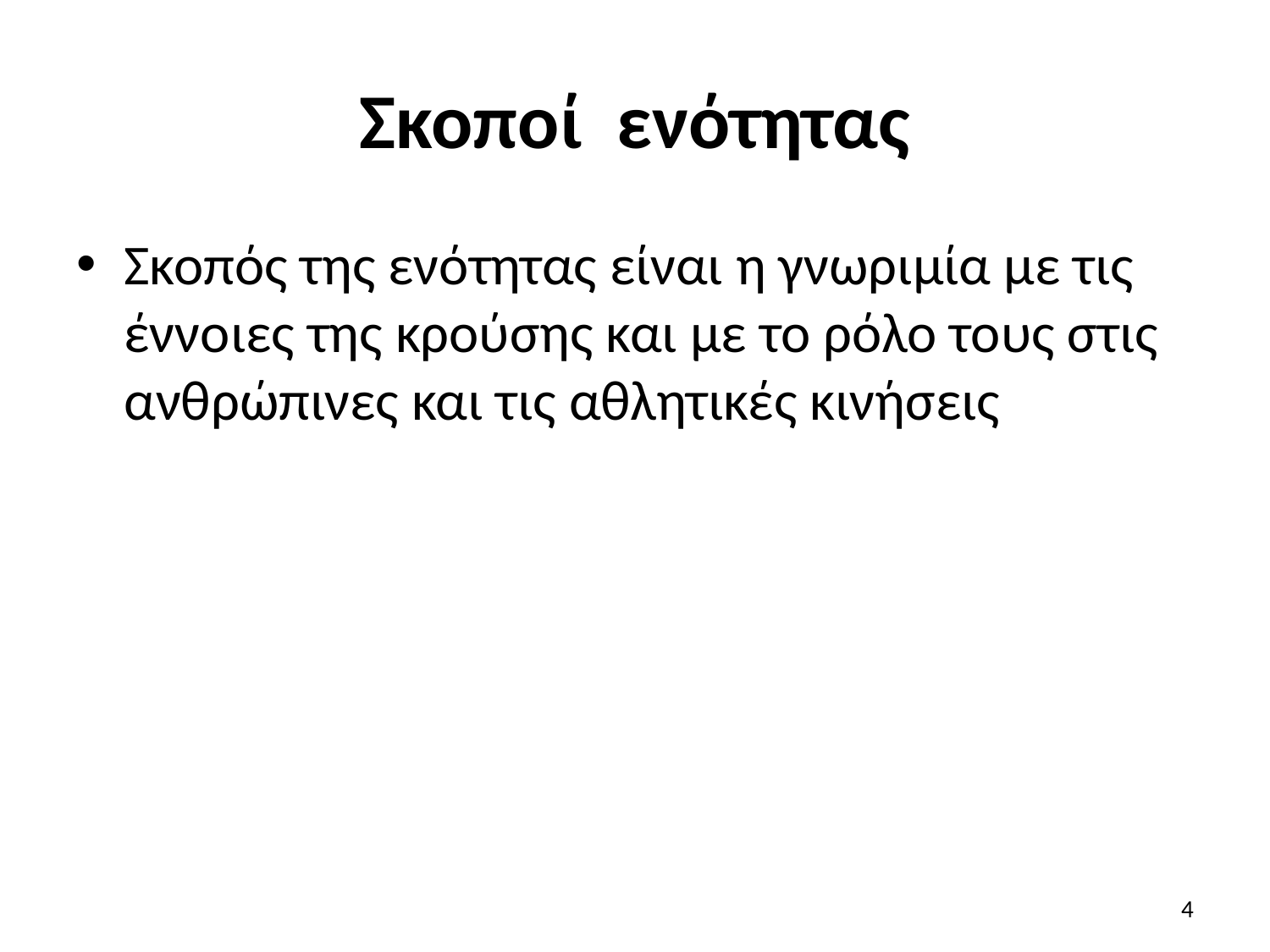

# Σκοποί  ενότητας
Σκοπός της ενότητας είναι η γνωριμία με τις έννοιες της κρούσης και με το ρόλο τους στις ανθρώπινες και τις αθλητικές κινήσεις
4